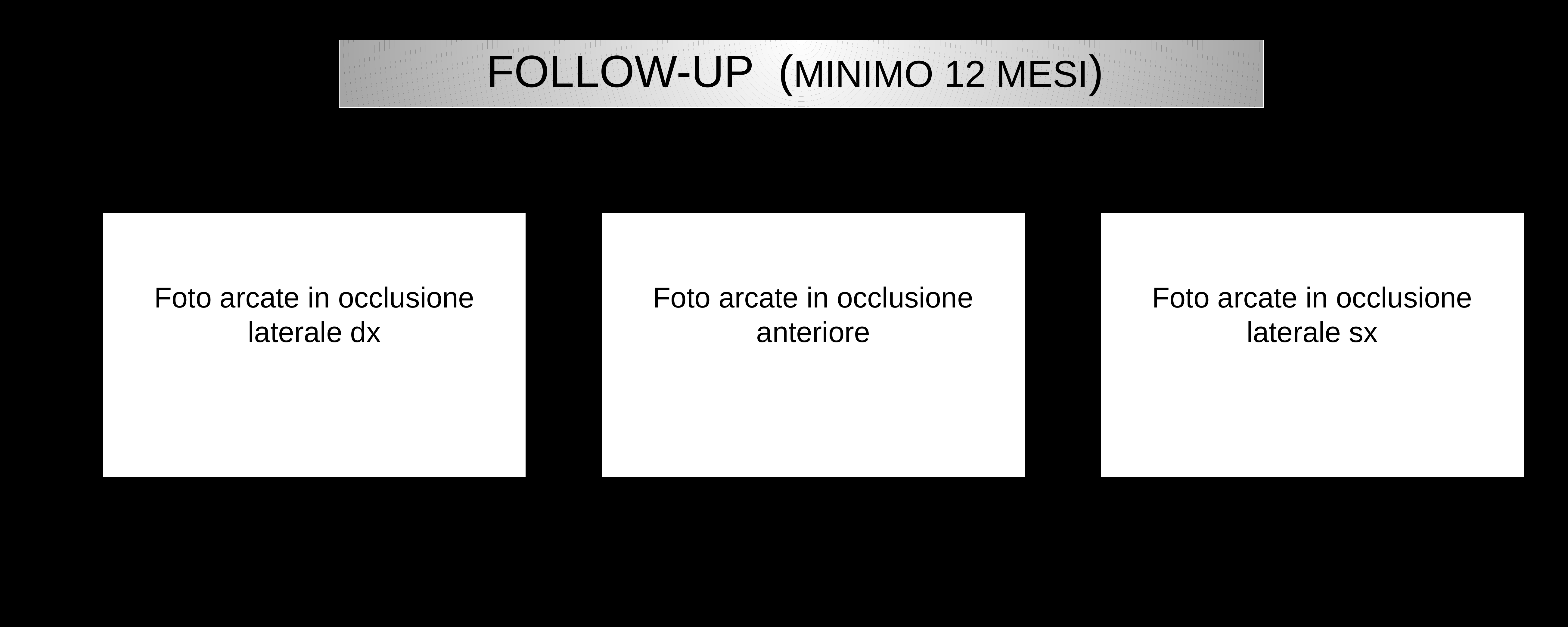

FOLLOW-UP  (MINIMO 12 MESI)

Foto arcate in occlusione
laterale dx
Foto arcate in occlusione
anteriore
Foto arcate in occlusione
laterale sx